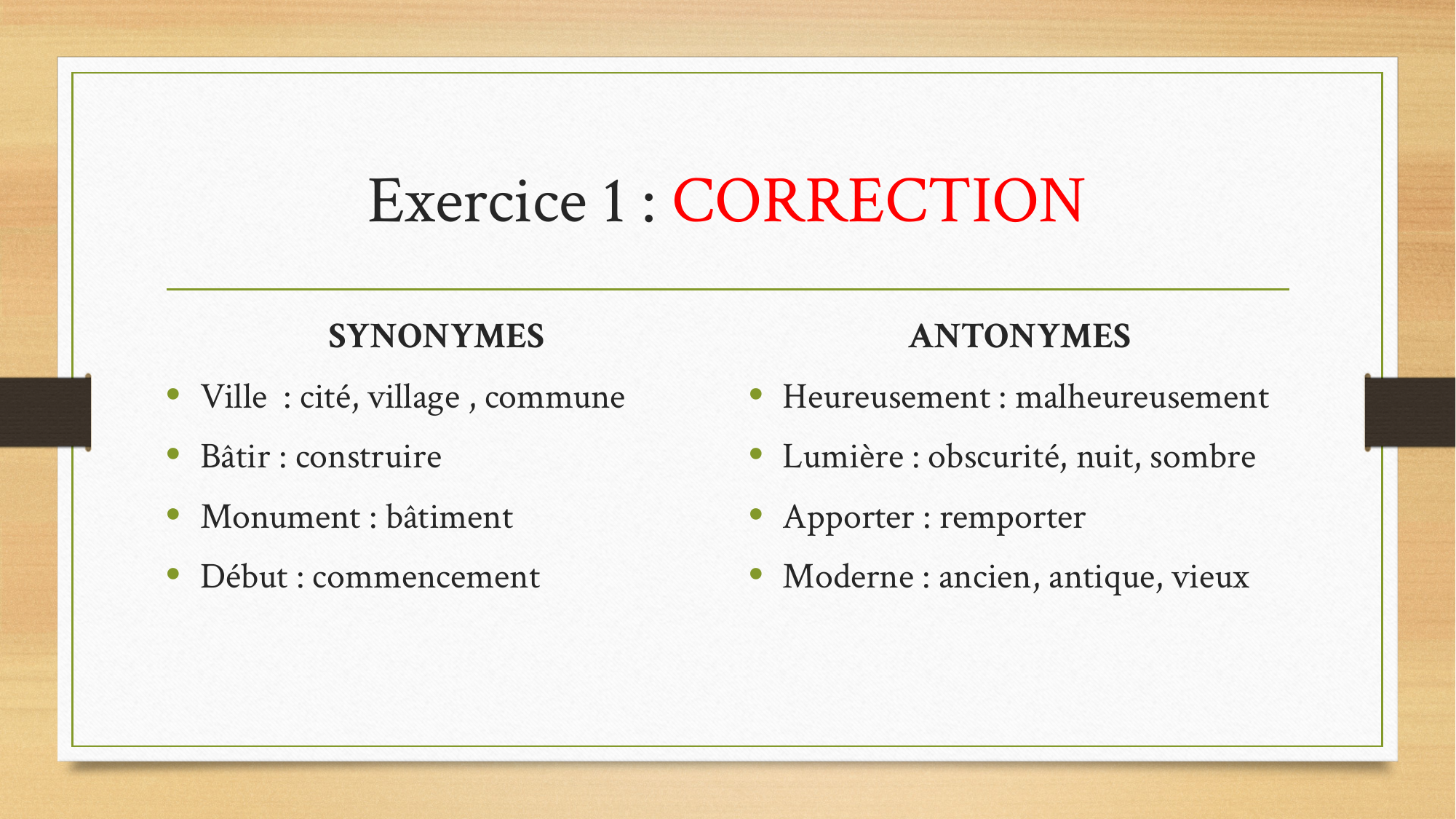

# Exercice 1 : CORRECTION
SYNONYMES
Ville  : cité, village , commune
Bâtir : construire
Monument : bâtiment
Début : commencement

ANTONYMES
Heureusement : malheureusement
Lumière : obscurité, nuit, sombre
Apporter : remporter
Moderne : ancien, antique, vieux